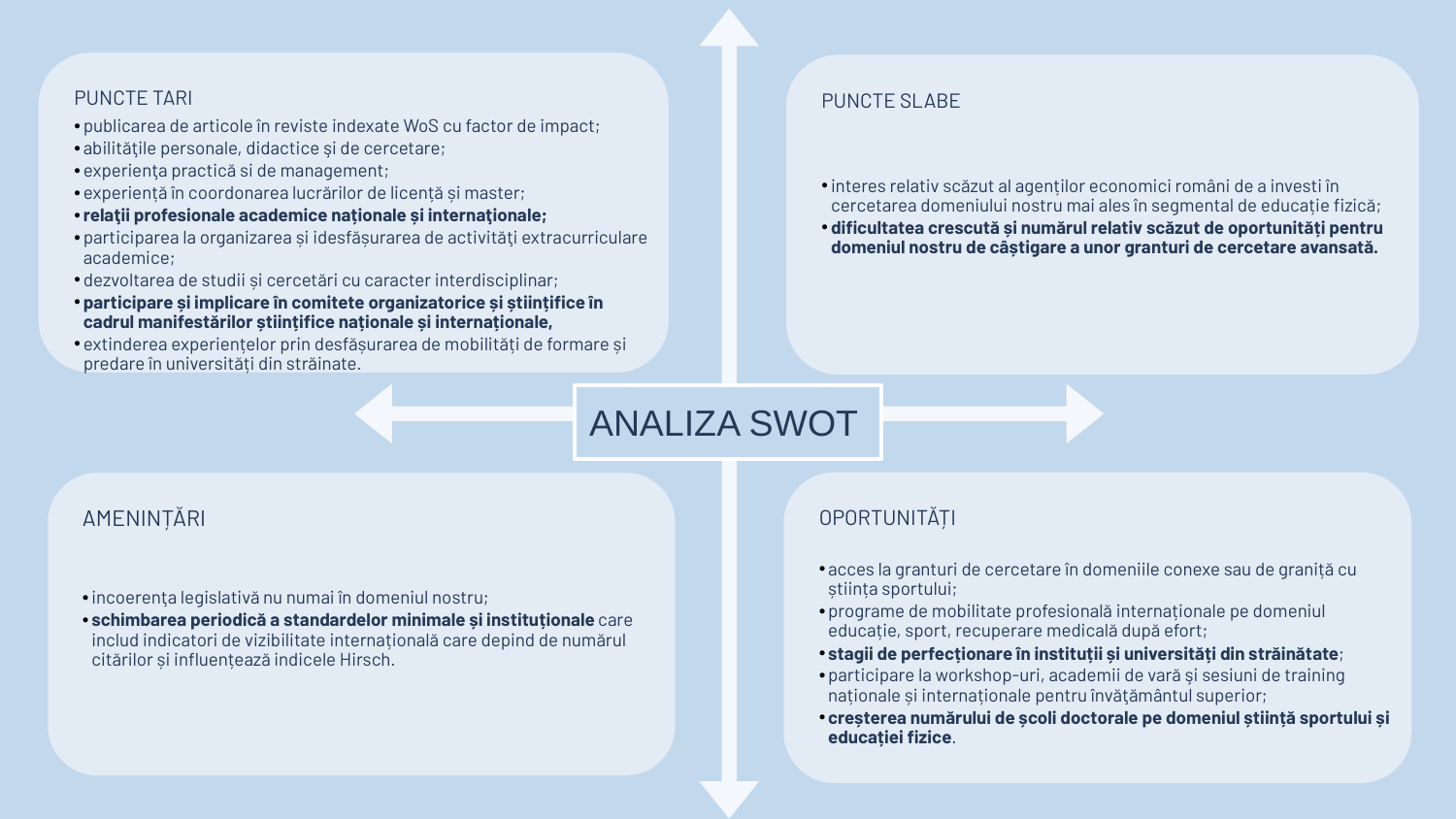

PUNCTE TARI
publicarea de articole în reviste indexate WoS cu factor de impact;
abilităţile personale, didactice şi de cercetare;
experienţa practică si de management;
experiență în coordonarea lucrărilor de licență și master;
relaţii profesionale academice naționale și internaţionale;
participarea la organizarea și idesfășurarea de activităţi extracurriculare academice;
dezvoltarea de studii și cercetări cu caracter interdisciplinar;
participare și implicare în comitete organizatorice și științifice în cadrul manifestărilor științifice naționale și internaționale,
extinderea experiențelor prin desfășurarea de mobilități de formare și  predare în universități din străinate.
PUNCTE SLABE

interes relativ scăzut al agenților economici români de a investi în cercetarea domeniului nostru mai ales în segmental de educație fizică;
dificultatea crescută și numărul relativ scăzut de oportunități pentru domeniul nostru de câștigare a unor granturi de cercetare avansată.
AMENINȚĂRI

incoerenţa legislativă nu numai în domeniul nostru;
schimbarea periodică a standardelor minimale și instituționale care includ indicatori de vizibilitate internațională care depind de numărul citărilor și influențează indicele Hirsch.
OPORTUNITĂȚI

acces la granturi de cercetare în domeniile conexe sau de graniță cu știința sportului;
programe de mobilitate profesională internaționale pe domeniul educație, sport, recuperare medicală după efort;
stagii de perfecționare în instituții și universități din străinătate;
participare la workshop-uri, academii de vară şi sesiuni de training naționale și internaționale pentru învăţământul superior;
creșterea numărului de școli doctorale pe domeniul știință sportului și educației fizice.

# ANALIZA SWOT